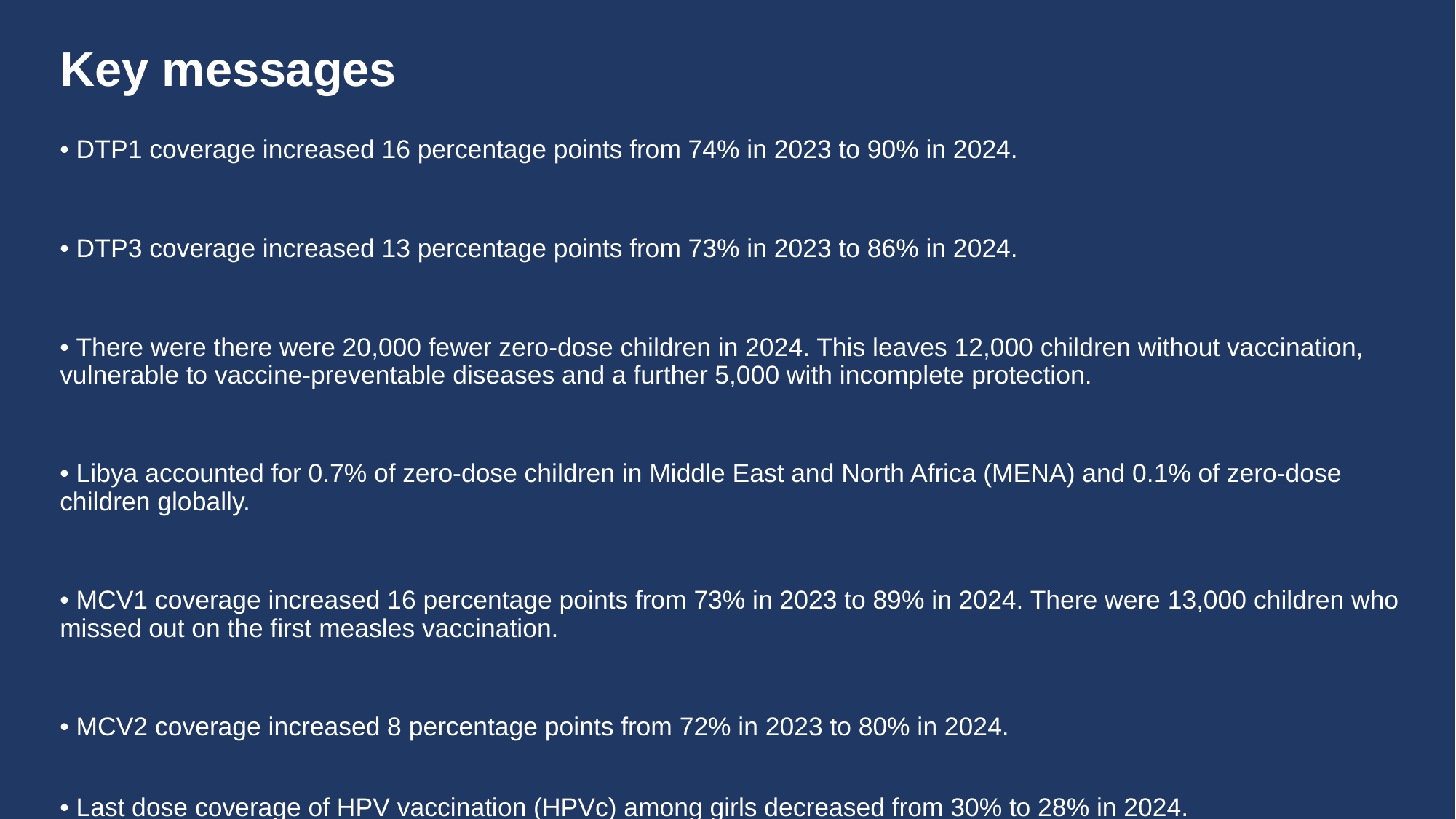

# Key messages
• DTP1 coverage increased 16 percentage points from 74% in 2023 to 90% in 2024.

• DTP3 coverage increased 13 percentage points from 73% in 2023 to 86% in 2024.

• There were there were 20,000 fewer zero-dose children in 2024. This leaves 12,000 children without vaccination, vulnerable to vaccine-preventable diseases and a further 5,000 with incomplete protection.

• Libya accounted for 0.7% of zero-dose children in Middle East and North Africa (MENA) and 0.1% of zero-dose children globally.

• MCV1 coverage increased 16 percentage points from 73% in 2023 to 89% in 2024. There were 13,000 children who missed out on the first measles vaccination.

• MCV2 coverage increased 8 percentage points from 72% in 2023 to 80% in 2024.

• Last dose coverage of HPV vaccination (HPVc) among girls decreased from 30% to 28% in 2024.